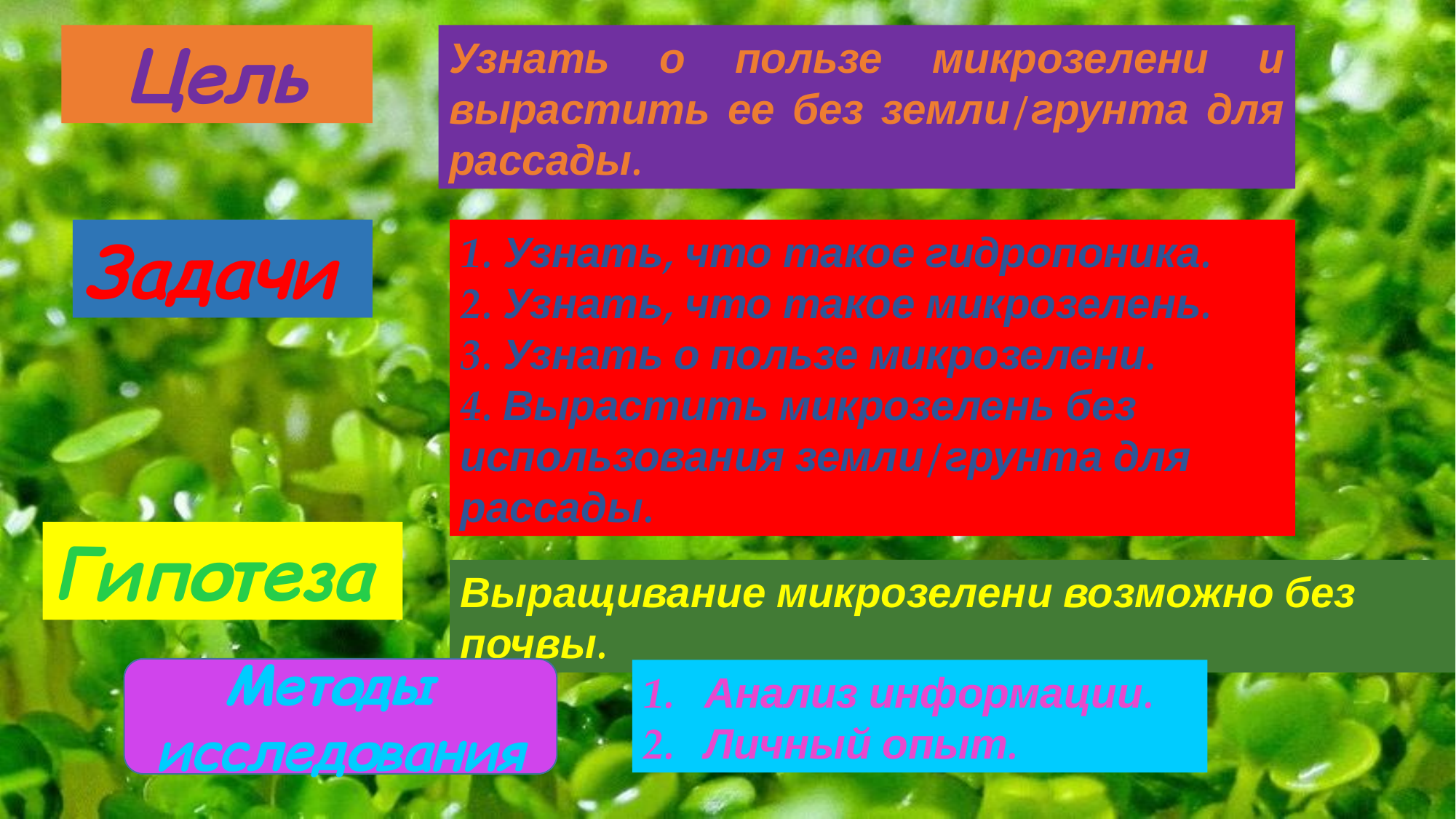

Цель
Узнать о пользе микрозелени и вырастить ее без земли/грунта для рассады.
Задачи
1. Узнать, что такое гидропоника.
2. Узнать, что такое микрозелень.
3. Узнать о пользе микрозелени.
4. Вырастить микрозелень без использования земли/грунта для рассады.
Гипотеза
Выращивание микрозелени возможно без почвы.
Методы  исследования
Анализ информации.
Личный опыт.